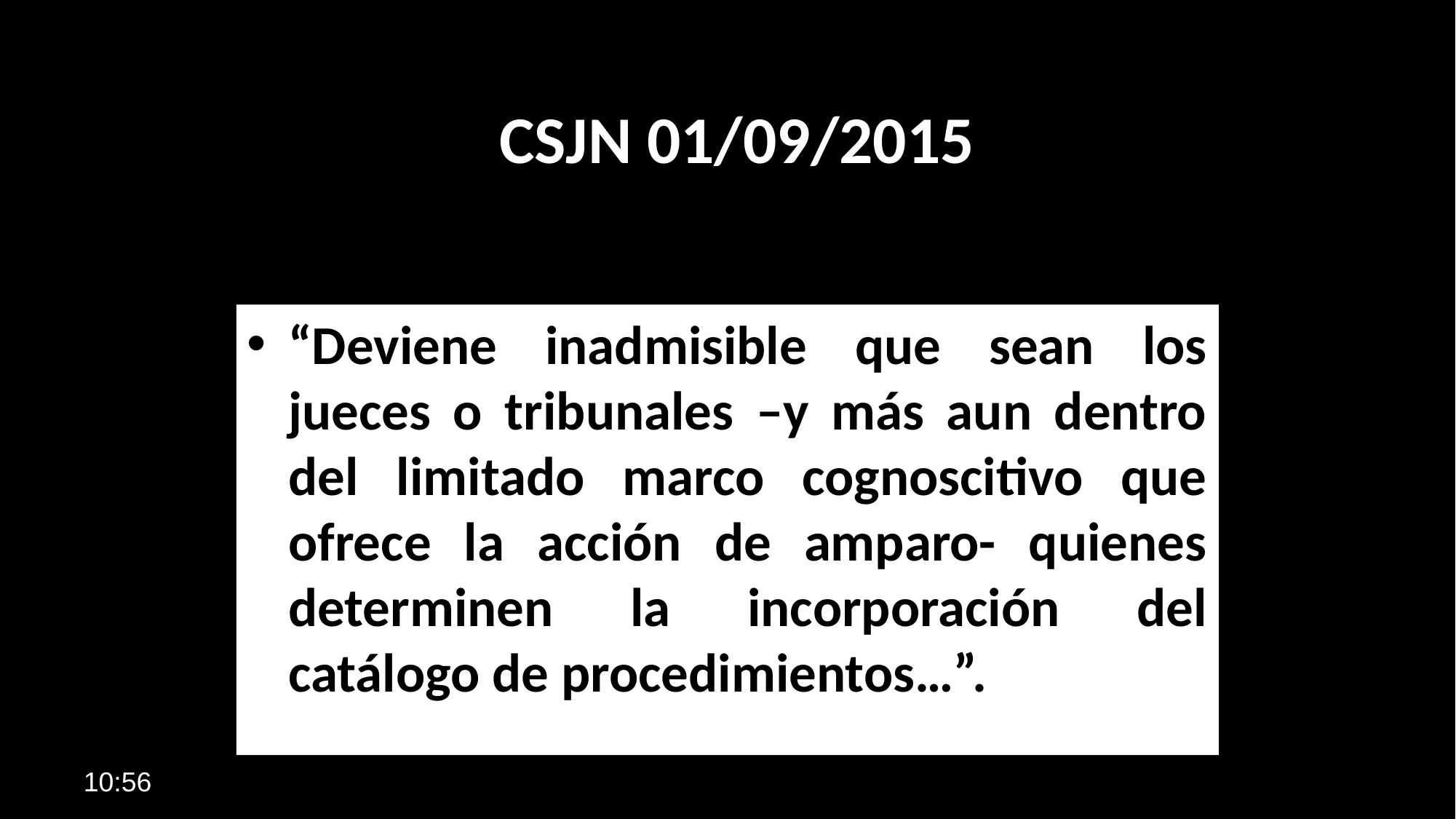

# CSJN 01/09/2015
“Deviene inadmisible que sean los jueces o tribunales –y más aun dentro del limitado marco cognoscitivo que ofrece la acción de amparo- quienes determinen la incorporación del catálogo de procedimientos…”.

10:56
143